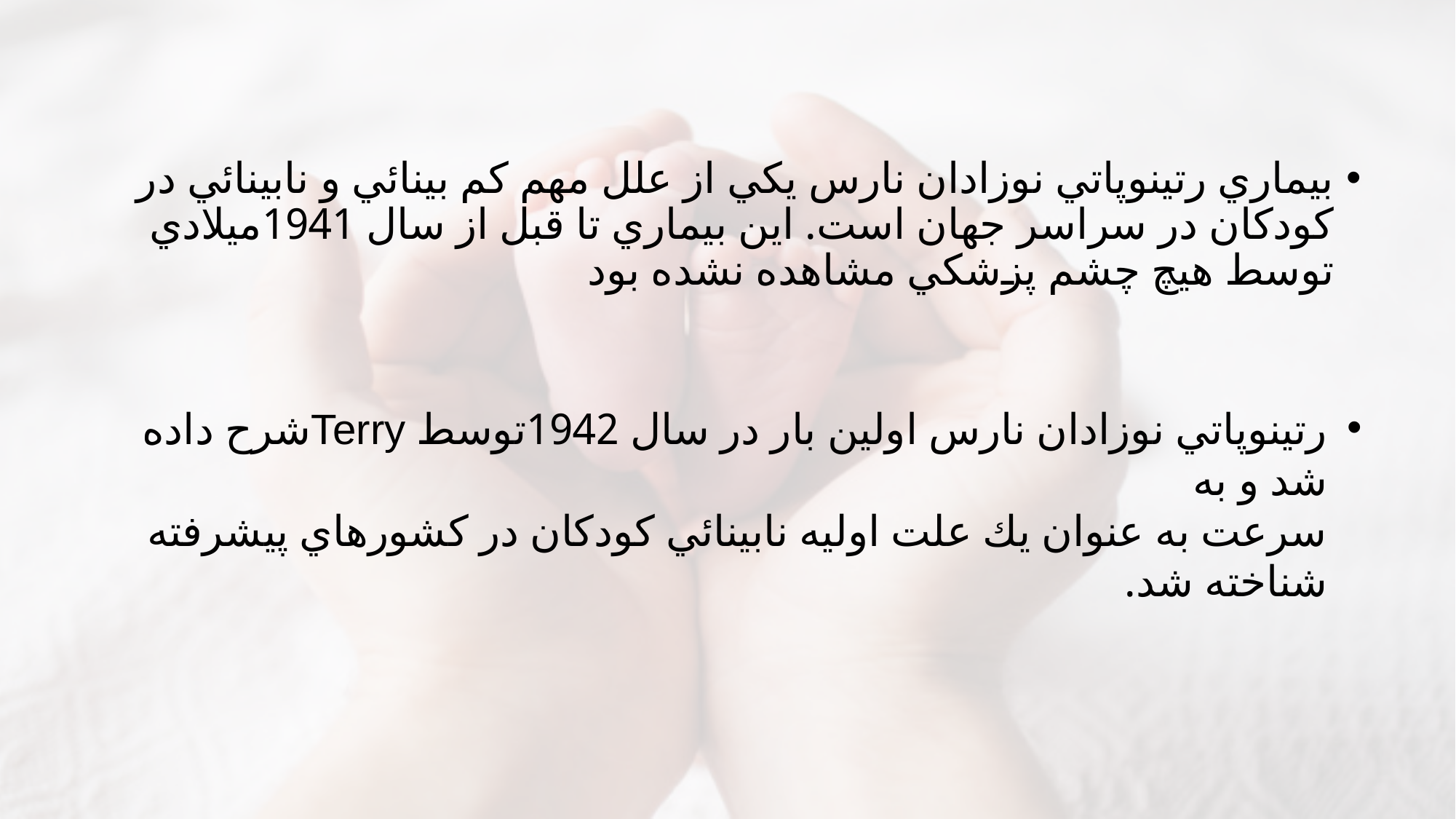

بيماري رتينوپاتي نوزادان نارس يكي از علل مهم كم بينائي و نابينائي در كودكان در سراسر جهان است. اين بيماري تا قبل از سال 1941ميلادي توسط هيچ چشم پزشكي مشاهده نشده بود
رتينوپاتي نوزادان نارس اولين بار در سال 1942توسط Terryشرح داده شد و به
سرعت به عنوان يك علت اوليه نابينائي كودكان در كشورهاي پيشرفته شناخته شد.